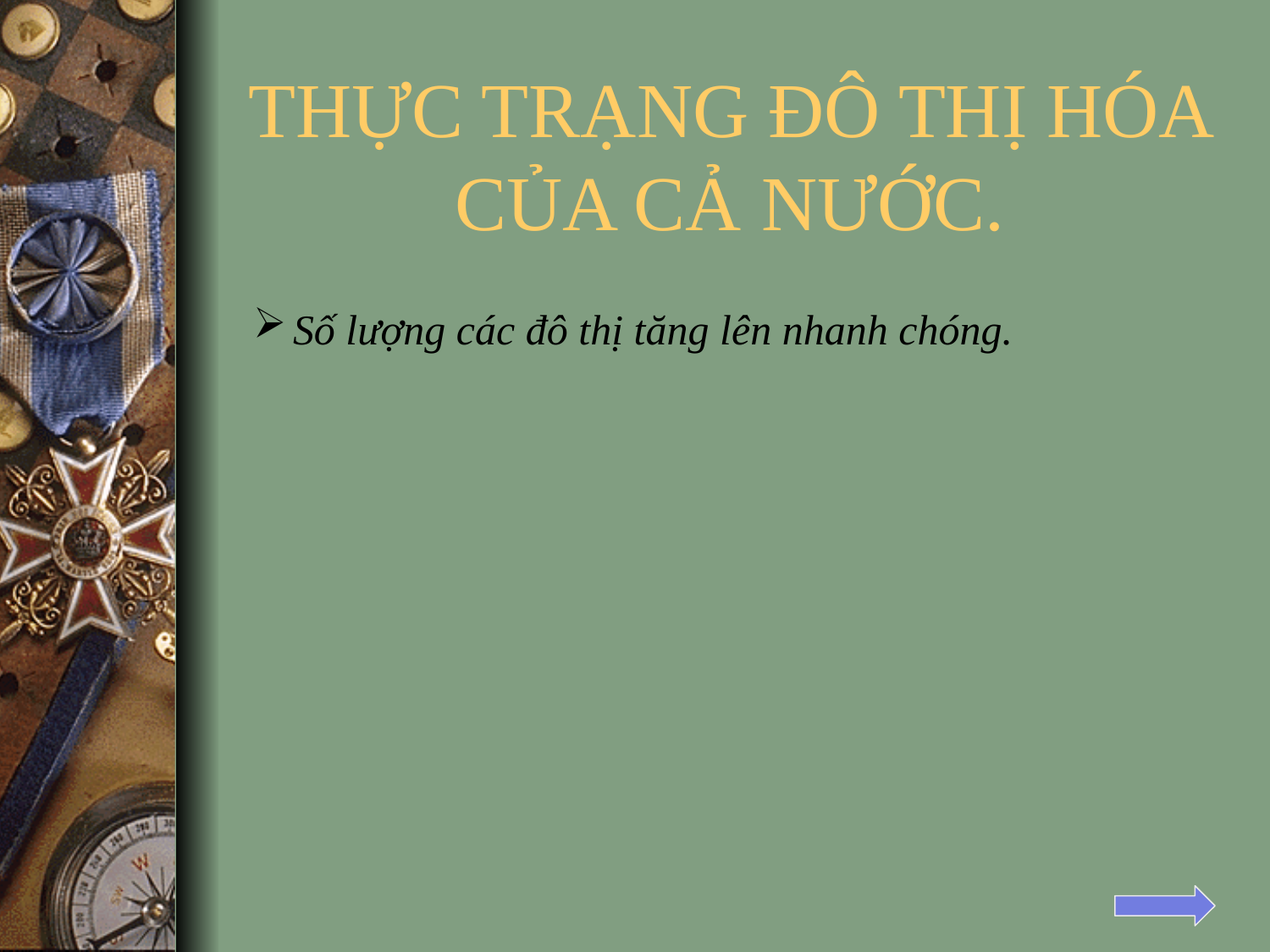

# THỰC TRẠNG ĐÔ THỊ HÓA CỦA CẢ NƯỚC.
Số lượng các đô thị tăng lên nhanh chóng.